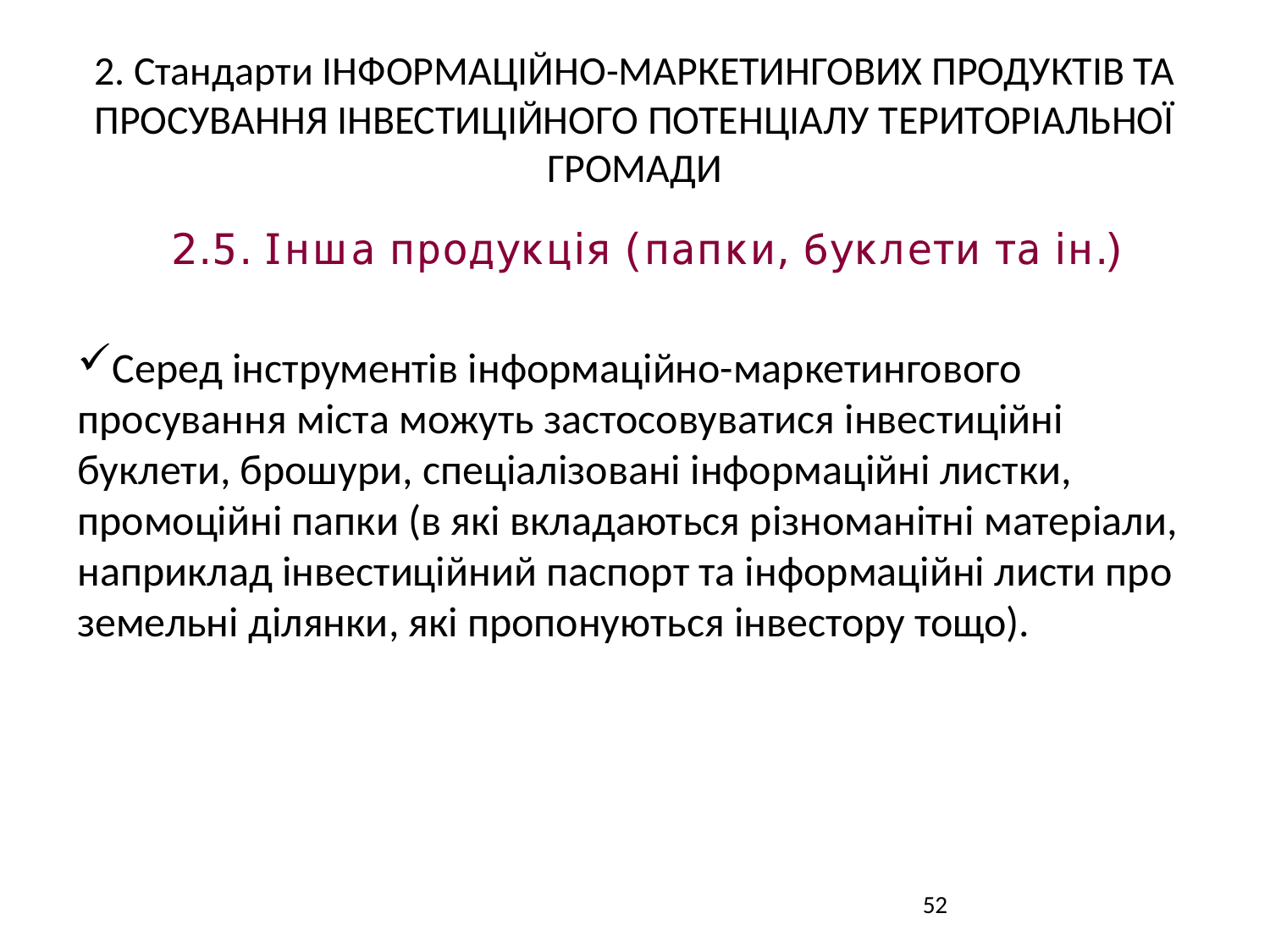

# 2. Стандарти ІНФОРМАЦІЙНО-МАРКЕТИНГОВИХ ПРОДУКТІВ ТА ПРОСУВАННЯ ІНВЕСТИЦІЙНОГО ПОТЕНЦІАЛУ ТЕРИТОРІАЛЬНОЇ ГРОМАДИ
2.5. Інша продукція (папки, буклети та ін.)

Серед інструментів інформаційно-маркетингового просування міста можуть застосовуватися інвестиційні буклети, брошури, спеціалізовані інформаційні листки, промоційні папки (в які вкладаються різноманітні матеріали, наприклад інвестиційний паспорт та інформаційні листи про земельні ділянки, які пропонуються інвестору тощо).
52